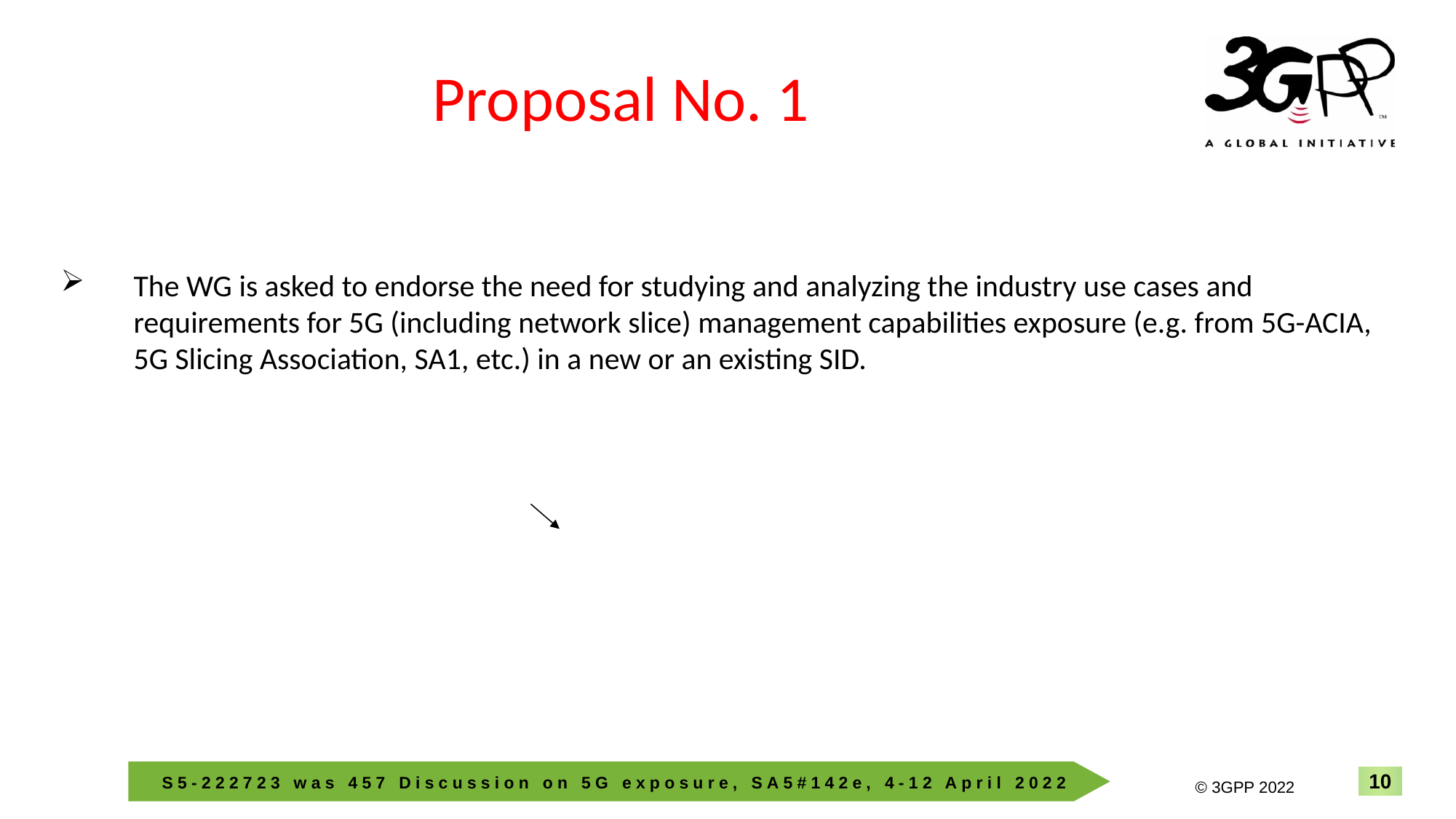

# Proposal No. 1
The WG is asked to endorse the need for studying and analyzing the industry use cases and requirements for 5G (including network slice) management capabilities exposure (e.g. from 5G-ACIA, 5G Slicing Association, SA1, etc.) in a new or an existing SID.